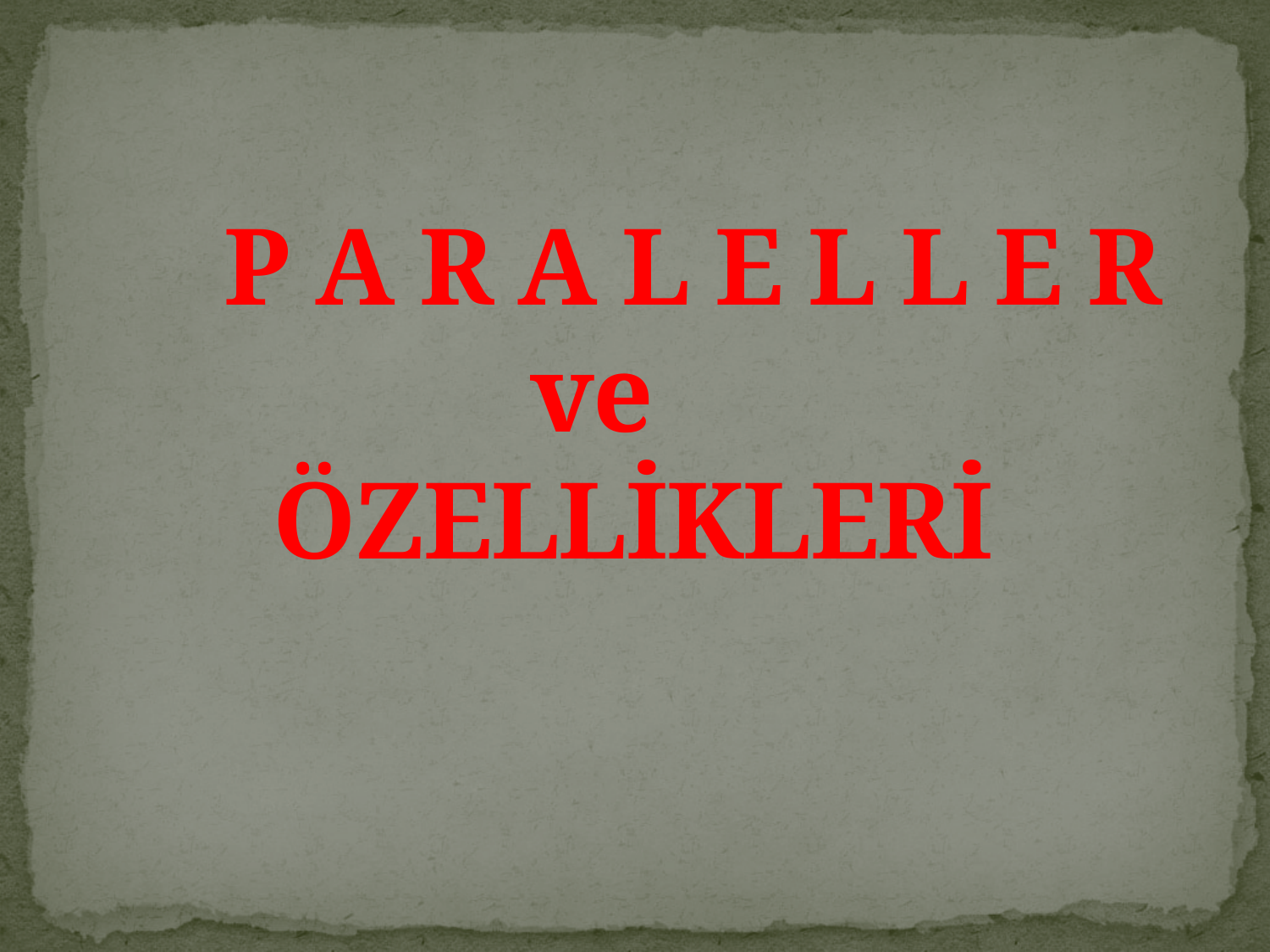

# P A R A L E L L E R ve ÖZELLİKLERİ